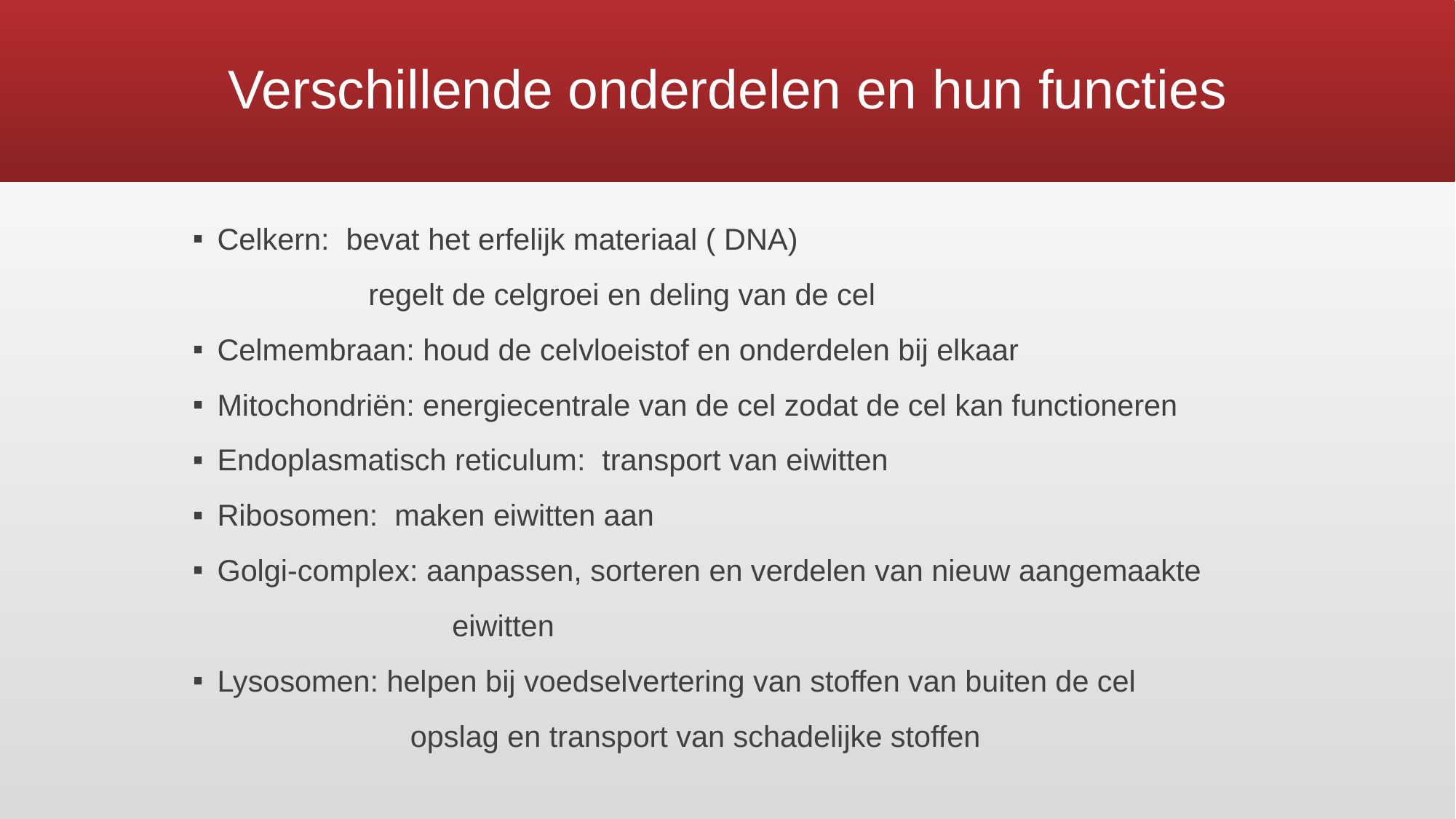

# Verschillende onderdelen en hun functies
Celkern:  bevat het erfelijk materiaal ( DNA)
                     regelt de celgroei en deling van de cel
Celmembraan: houd de celvloeistof en onderdelen bij elkaar
Mitochondriën: energiecentrale van de cel zodat de cel kan functioneren
Endoplasmatisch reticulum:  transport van eiwitten
Ribosomen:  maken eiwitten aan
Golgi-complex: aanpassen, sorteren en verdelen van nieuw aangemaakte
                               eiwitten
Lysosomen: helpen bij voedselvertering van stoffen van buiten de cel
                          opslag en transport van schadelijke stoffen